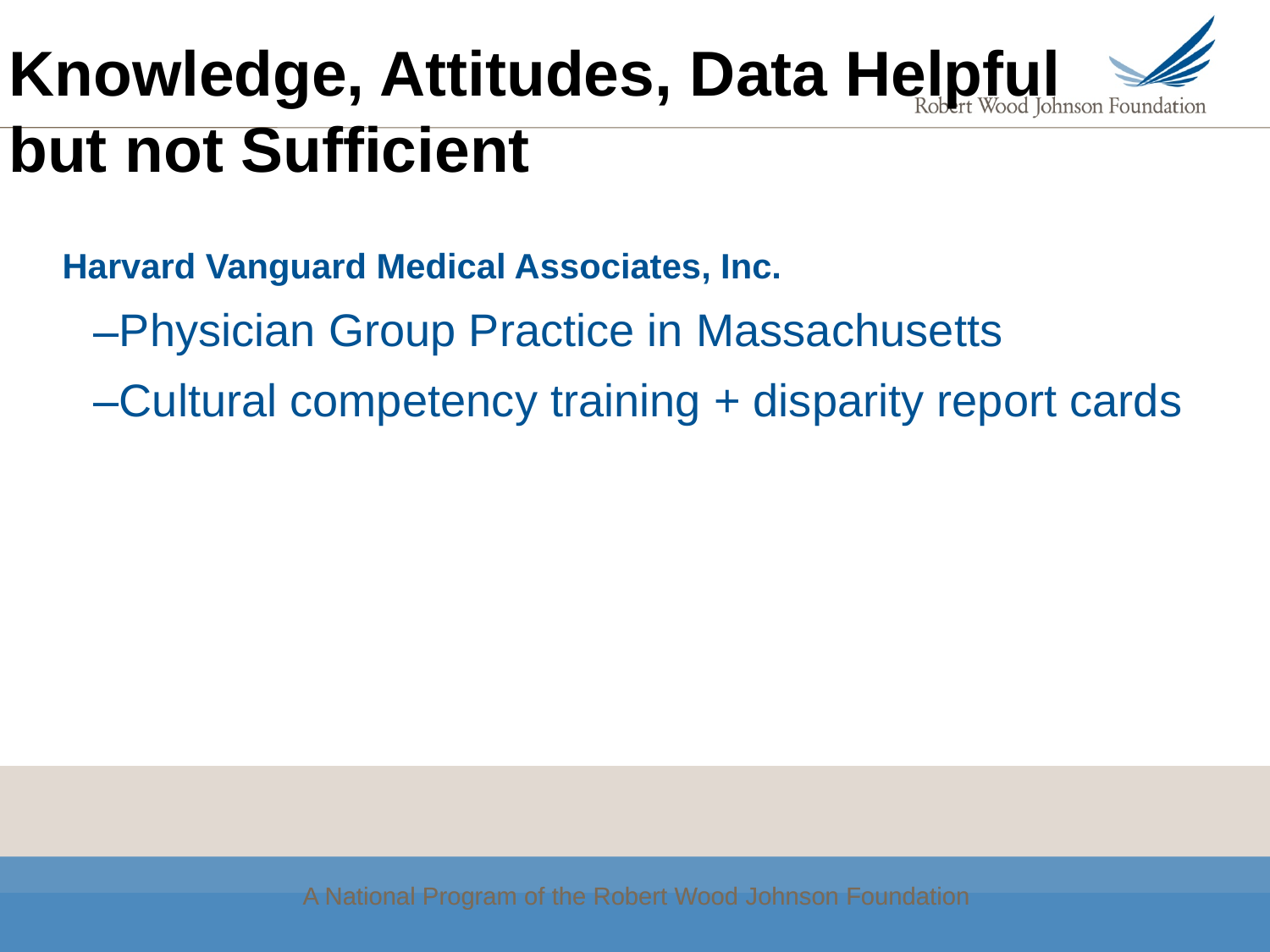

Finding Answers
Disparities Research for Change
# Knowledge, Attitudes, Data Helpful but not Sufficient

Harvard Vanguard Medical Associates, Inc.
Physician Group Practice in Massachusetts
Cultural competency training + disparity report cards

A National Program of the Robert Wood Johnson Foundation